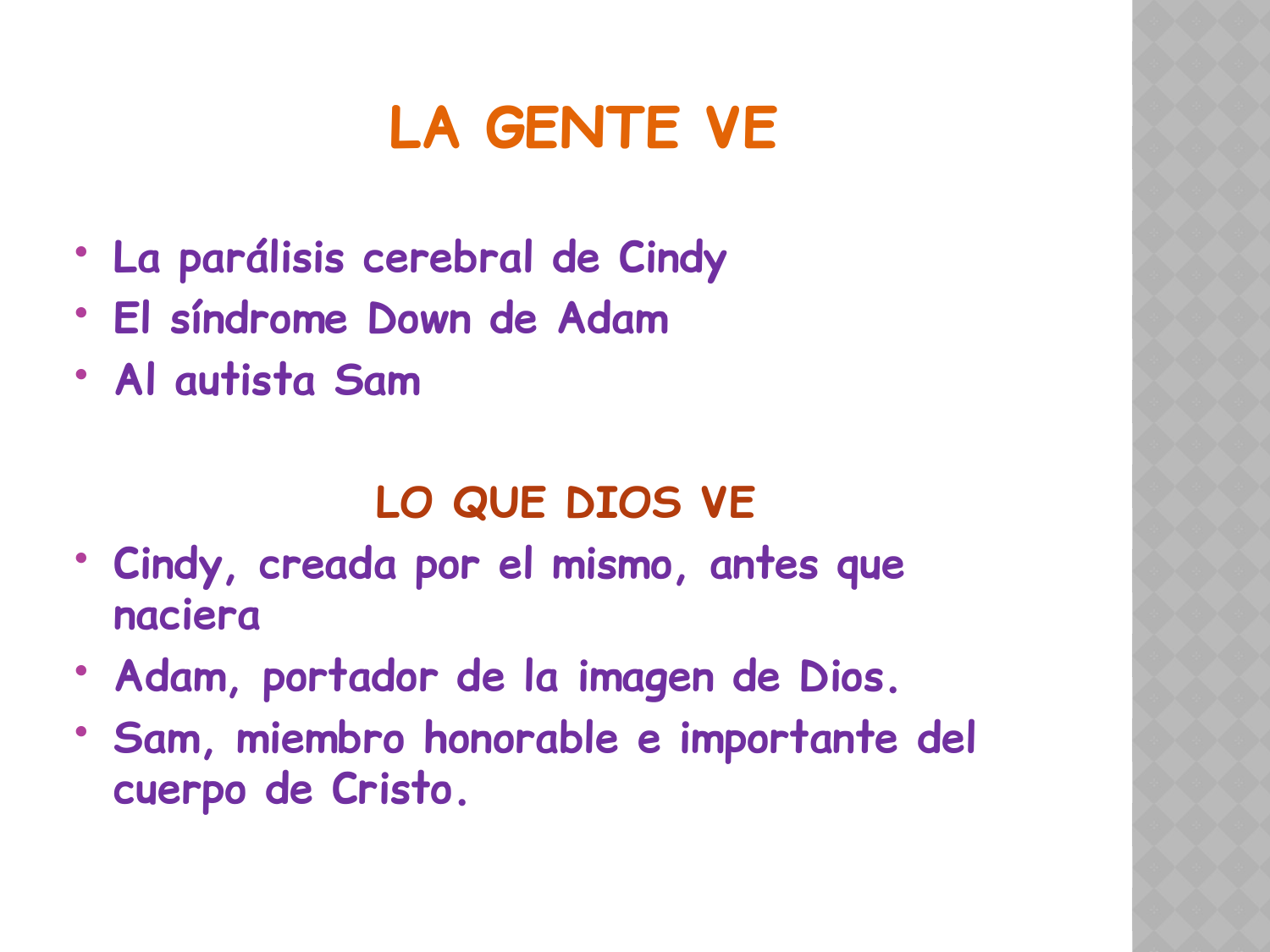

# LA GENTE VE
La parálisis cerebral de Cindy
El síndrome Down de Adam
Al autista Sam

LO QUE DIOS VE
Cindy, creada por el mismo, antes que naciera
Adam, portador de la imagen de Dios.
Sam, miembro honorable e importante del cuerpo de Cristo.